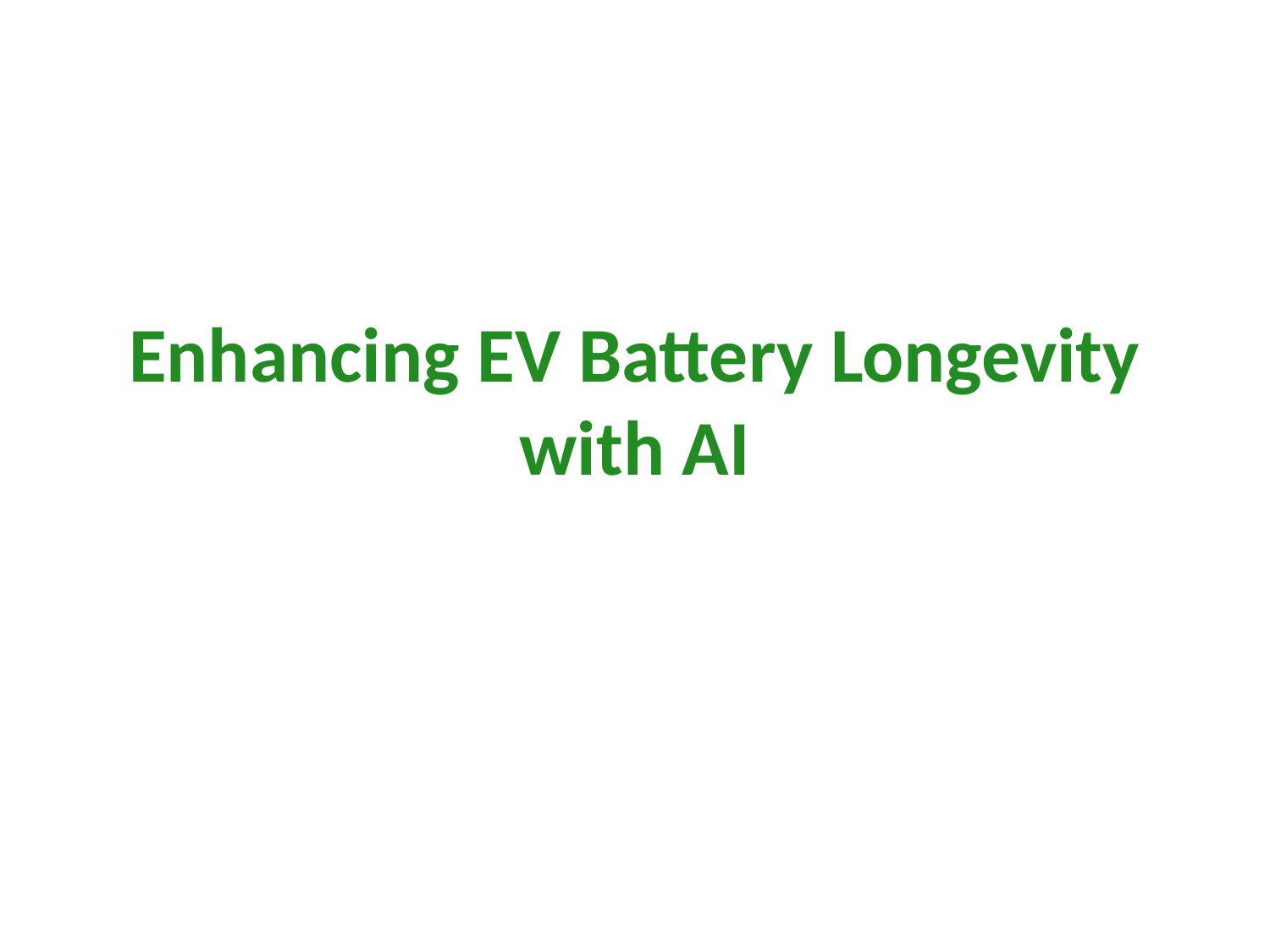

# Enhancing EV Battery Longevity with AI